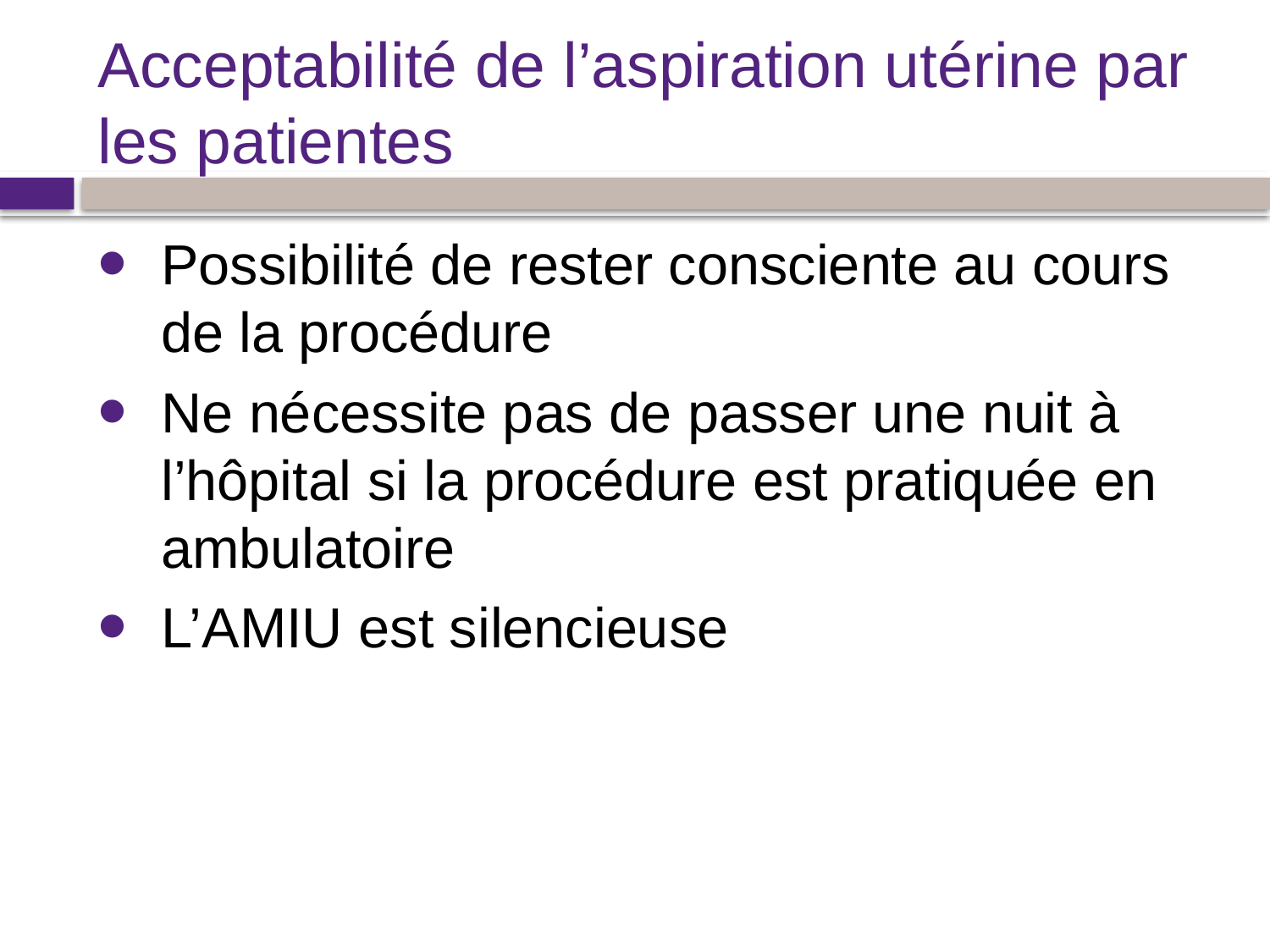

# Acceptabilité de l’aspiration utérine par les patientes
Possibilité de rester consciente au cours de la procédure
Ne nécessite pas de passer une nuit à l’hôpital si la procédure est pratiquée en ambulatoire
L’AMIU est silencieuse